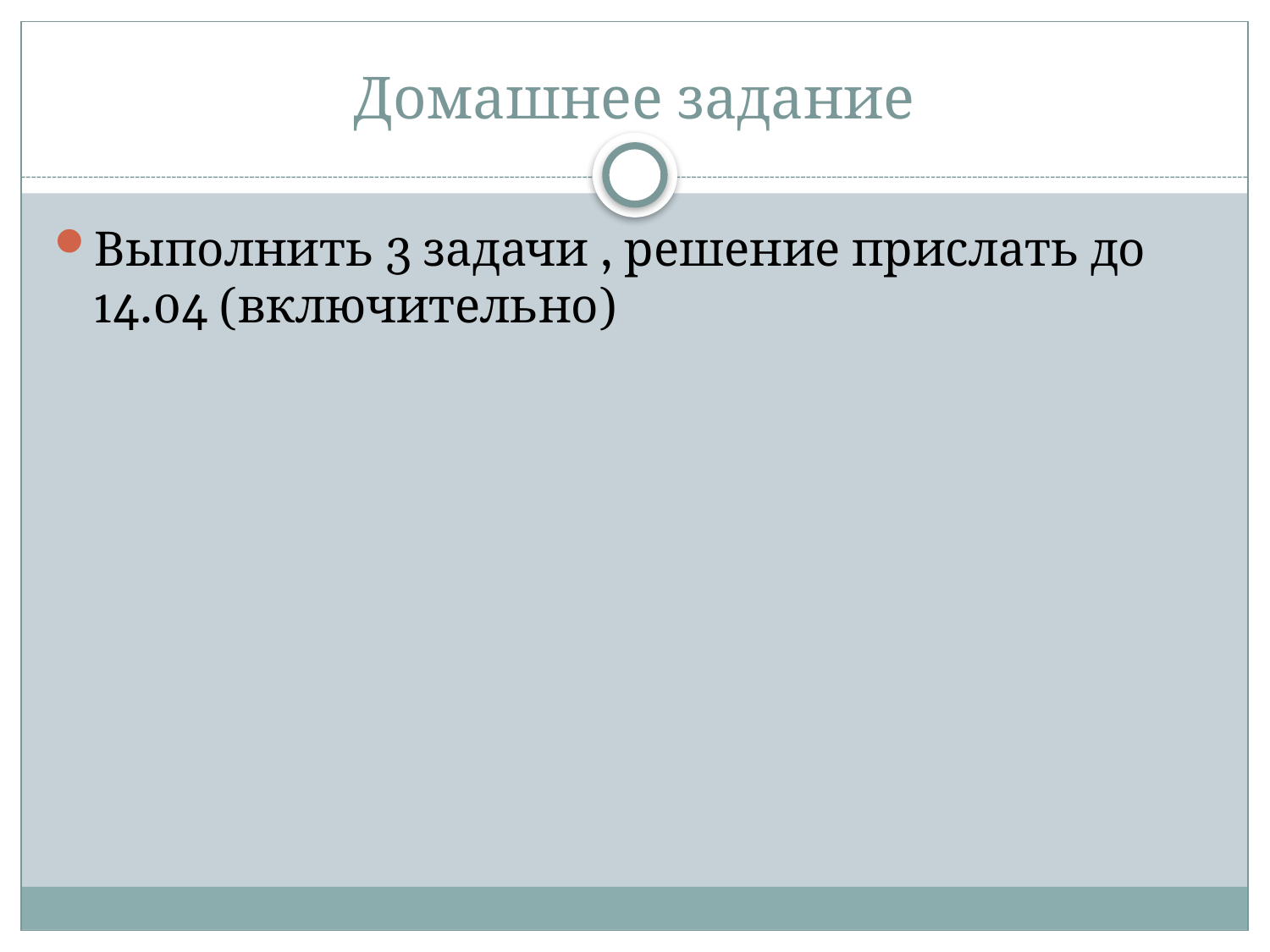

# Домашнее задание
Выполнить 3 задачи , решение прислать до 14.04 (включительно)